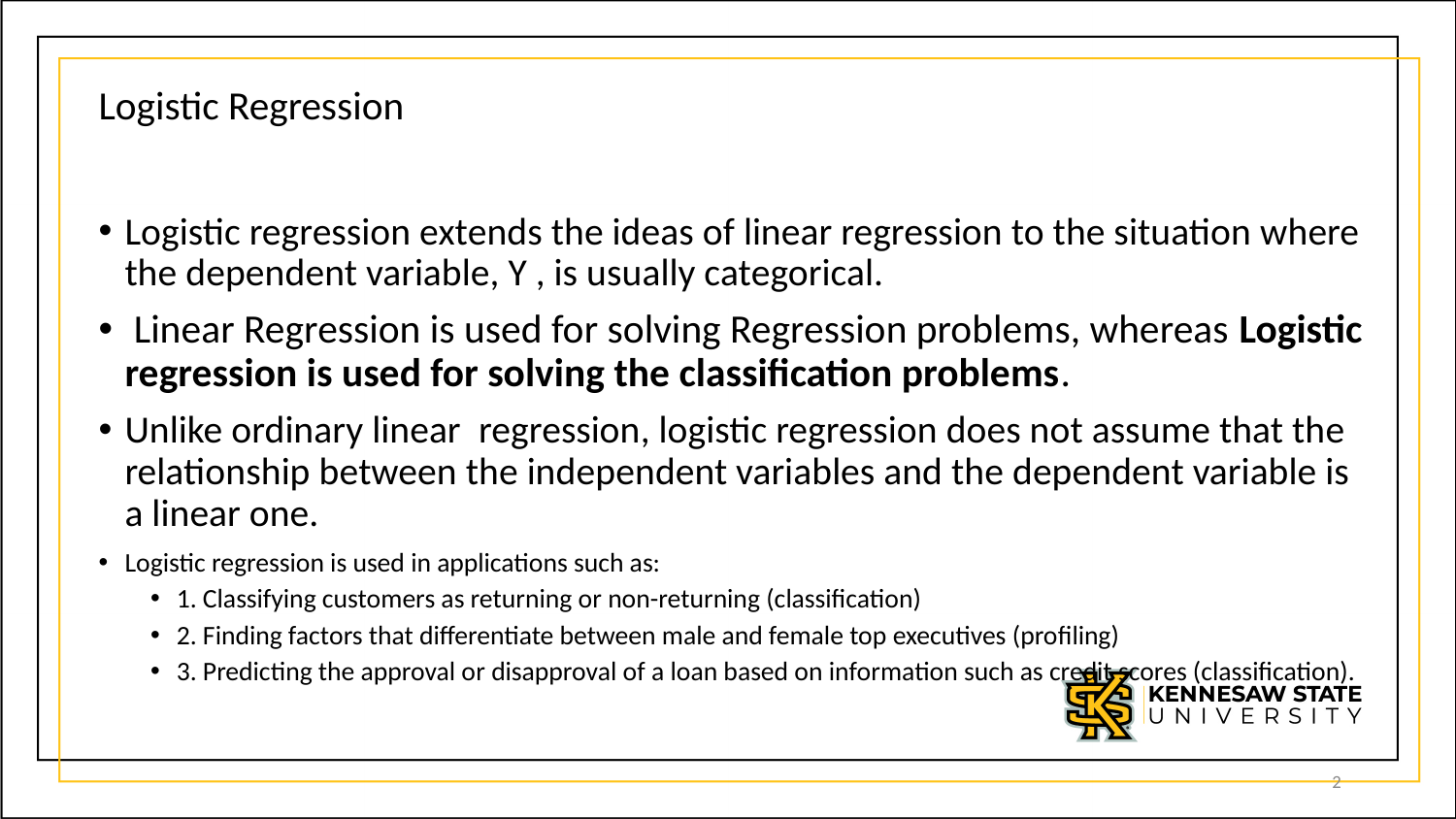

# Logistic Regression
Logistic regression extends the ideas of linear regression to the situation where the dependent variable, Y , is usually categorical.
 Linear Regression is used for solving Regression problems, whereas Logistic regression is used for solving the classification problems.
Unlike ordinary linear  regression, logistic regression does not assume that the relationship between the independent variables and the dependent variable is a linear one.
Logistic regression is used in applications such as:
1. Classifying customers as returning or non-returning (classification)
2. Finding factors that differentiate between male and female top executives (profiling)
3. Predicting the approval or disapproval of a loan based on information such as credit scores (classification).
2